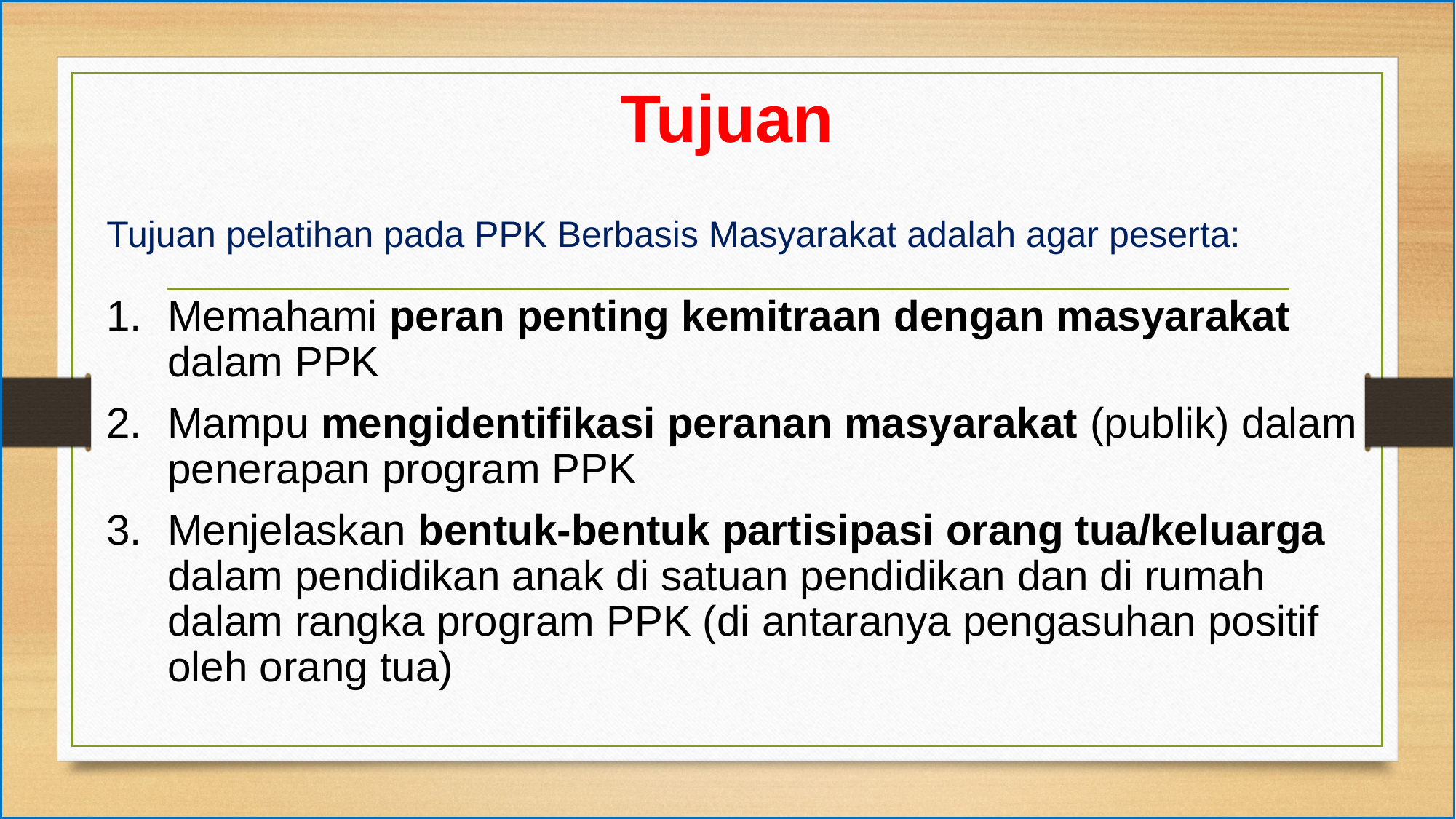

# Tujuan
Tujuan pelatihan pada PPK Berbasis Masyarakat adalah agar peserta:
Memahami peran penting kemitraan dengan masyarakat dalam PPK
Mampu mengidentifikasi peranan masyarakat (publik) dalam penerapan program PPK
Menjelaskan bentuk-bentuk partisipasi orang tua/keluarga dalam pendidikan anak di satuan pendidikan dan di rumah dalam rangka program PPK (di antaranya pengasuhan positif oleh orang tua)